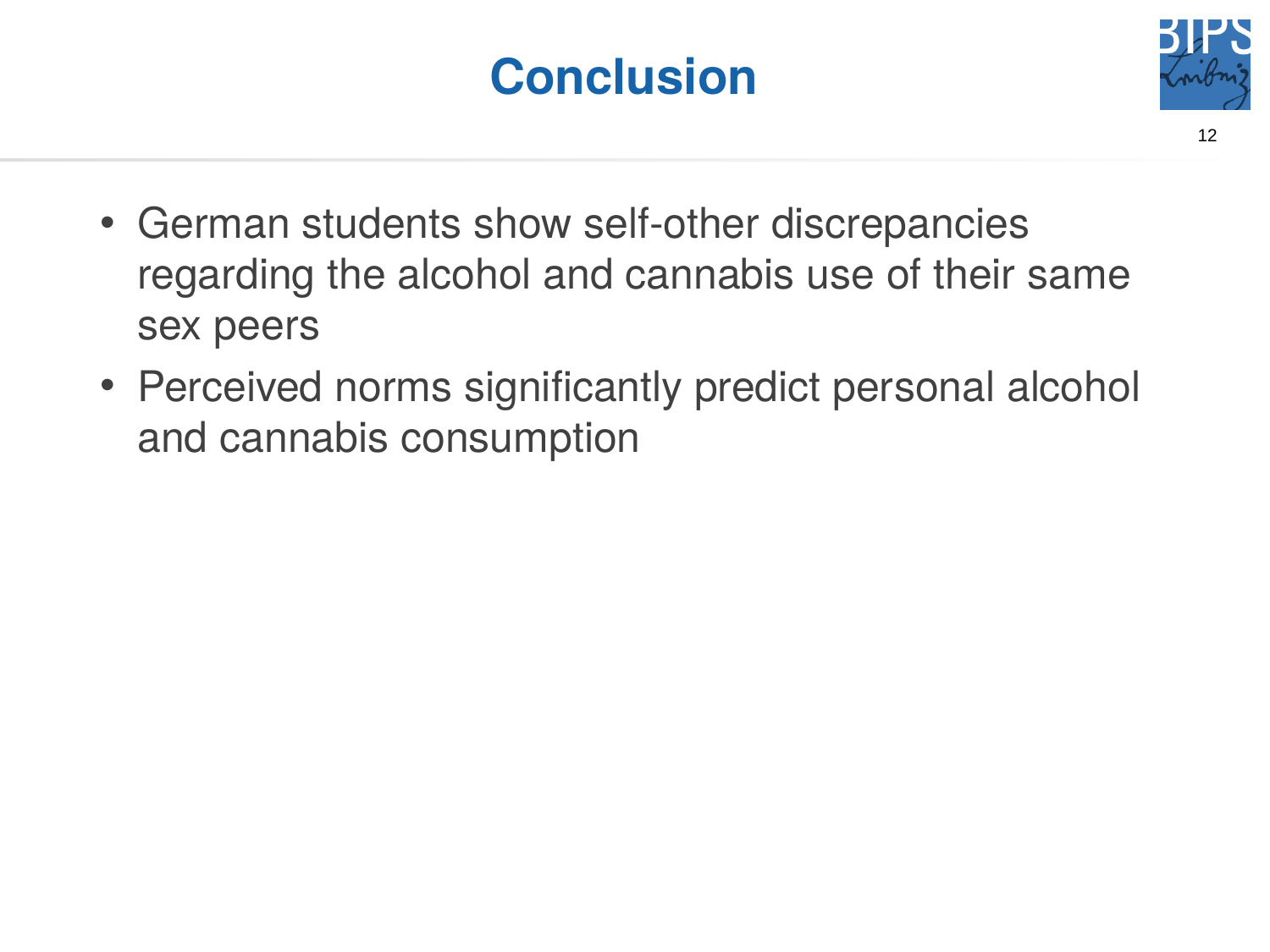

# Conclusion

German students show self-other discrepancies regarding the alcohol and cannabis use of their same sex peers
Perceived norms significantly predict personal alcohol and cannabis consumption